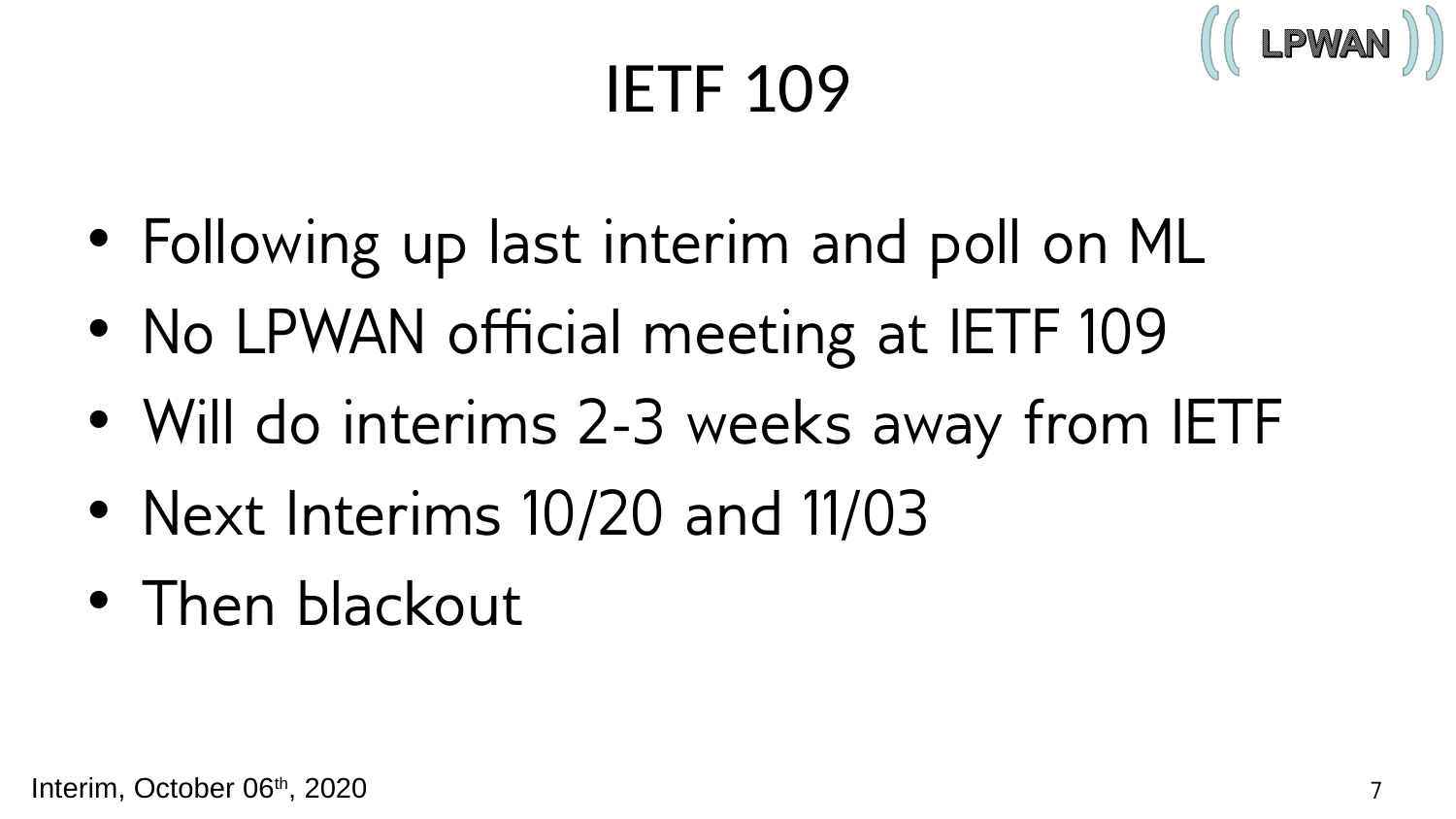

# IETF 109
Following up last interim and poll on ML
No LPWAN official meeting at IETF 109
Will do interims 2-3 weeks away from IETF
Next Interims 10/20 and 11/03
Then blackout
7